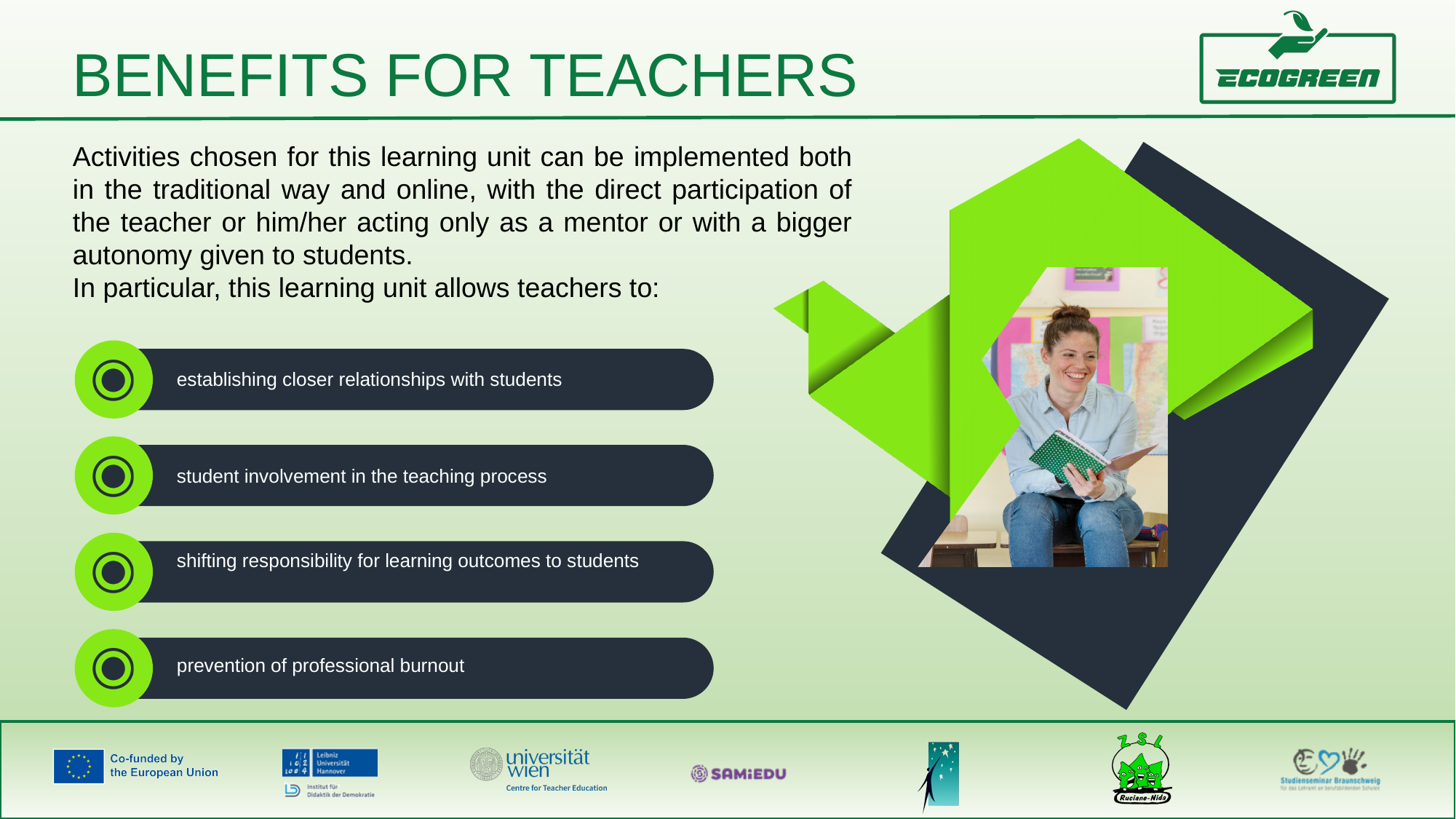

BENEFITS FOR TEACHERS
Activities chosen for this learning unit can be implemented both in the traditional way and online, with the direct participation of the teacher or him/her acting only as a mentor or with a bigger autonomy given to students.
In particular, this learning unit allows teachers to:

establishing closer relationships with students

student involvement in the teaching process

shifting responsibility for learning outcomes to students

prevention of professional burnout